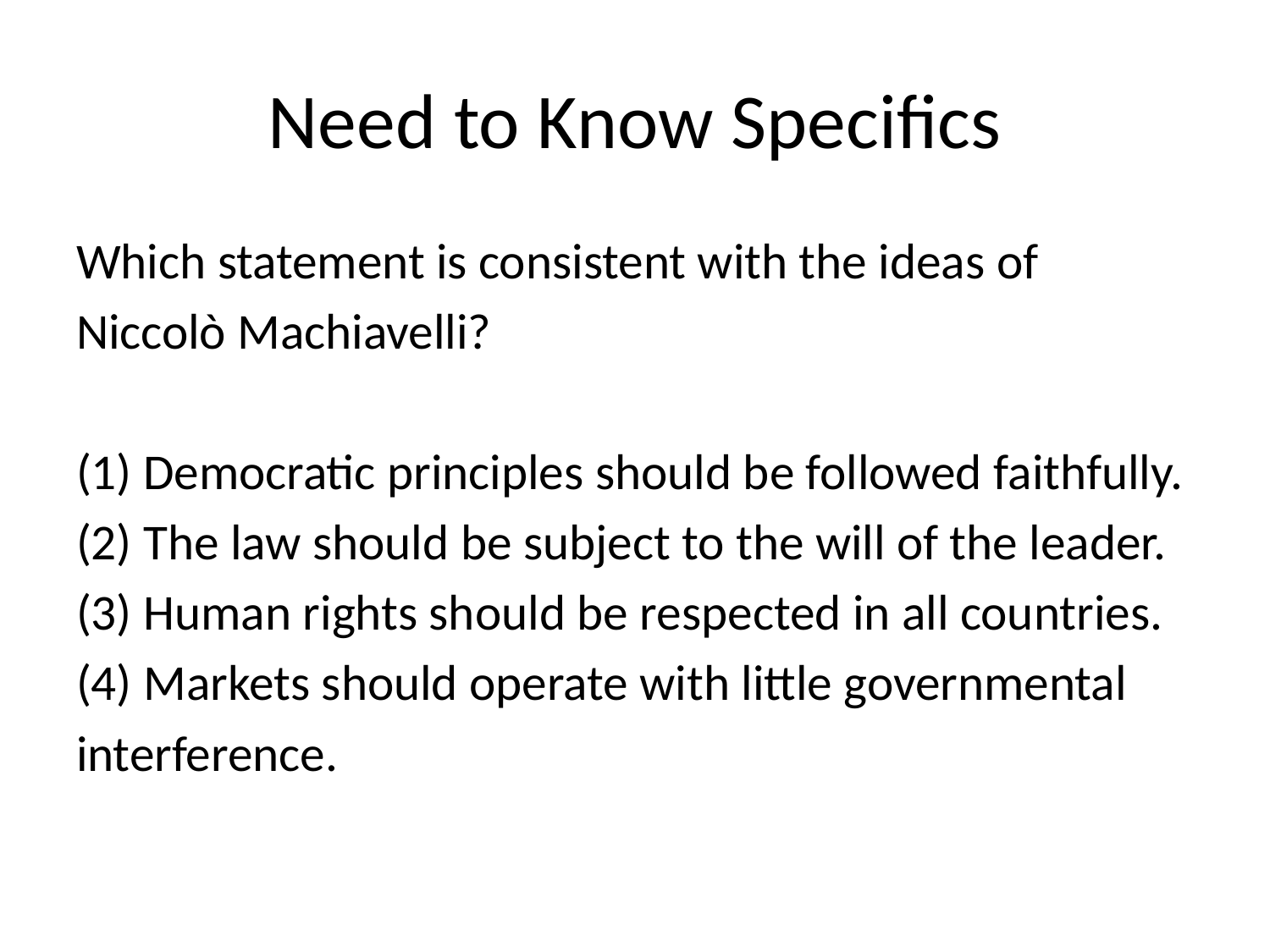

# Need to Know Specifics
Which statement is consistent with the ideas of
Niccolò Machiavelli?

(1) Democratic principles should be followed faithfully.
(2) The law should be subject to the will of the leader.
(3) Human rights should be respected in all countries.
(4) Markets should operate with little governmental
interference.